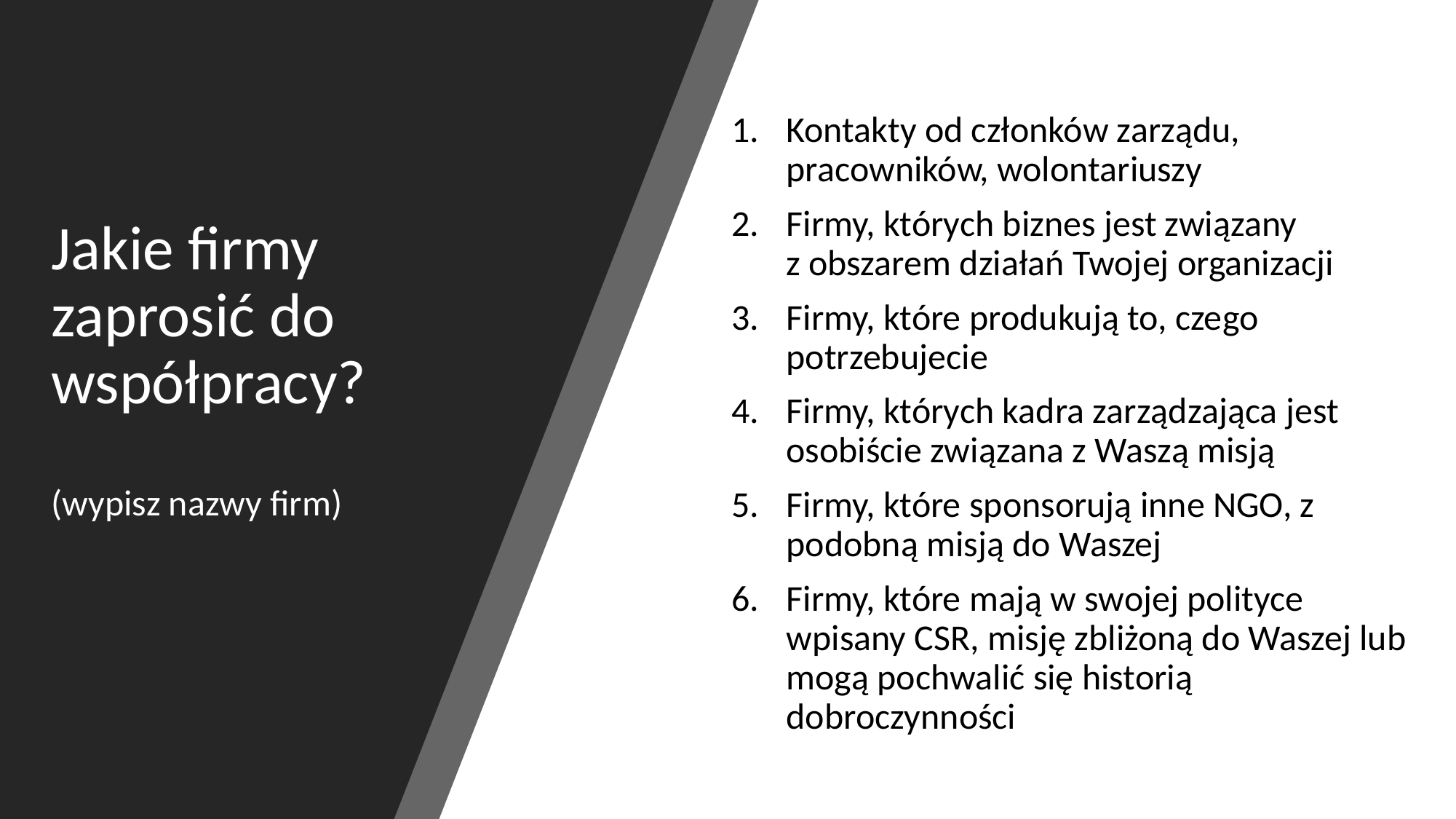

# Jakie firmy zaprosić do współpracy? (wypisz nazwy firm)
Kontakty od członków zarządu, pracowników, wolontariuszy
Firmy, których biznes jest związany
z obszarem działań Twojej organizacji
Firmy, które produkują to, czego potrzebujecie
Firmy, których kadra zarządzająca jest osobiście związana z Waszą misją
Firmy, które sponsorują inne NGO, z podobną misją do Waszej
Firmy, które mają w swojej polityce wpisany CSR, misję zbliżoną do Waszej lub mogą pochwalić się historią dobroczynności